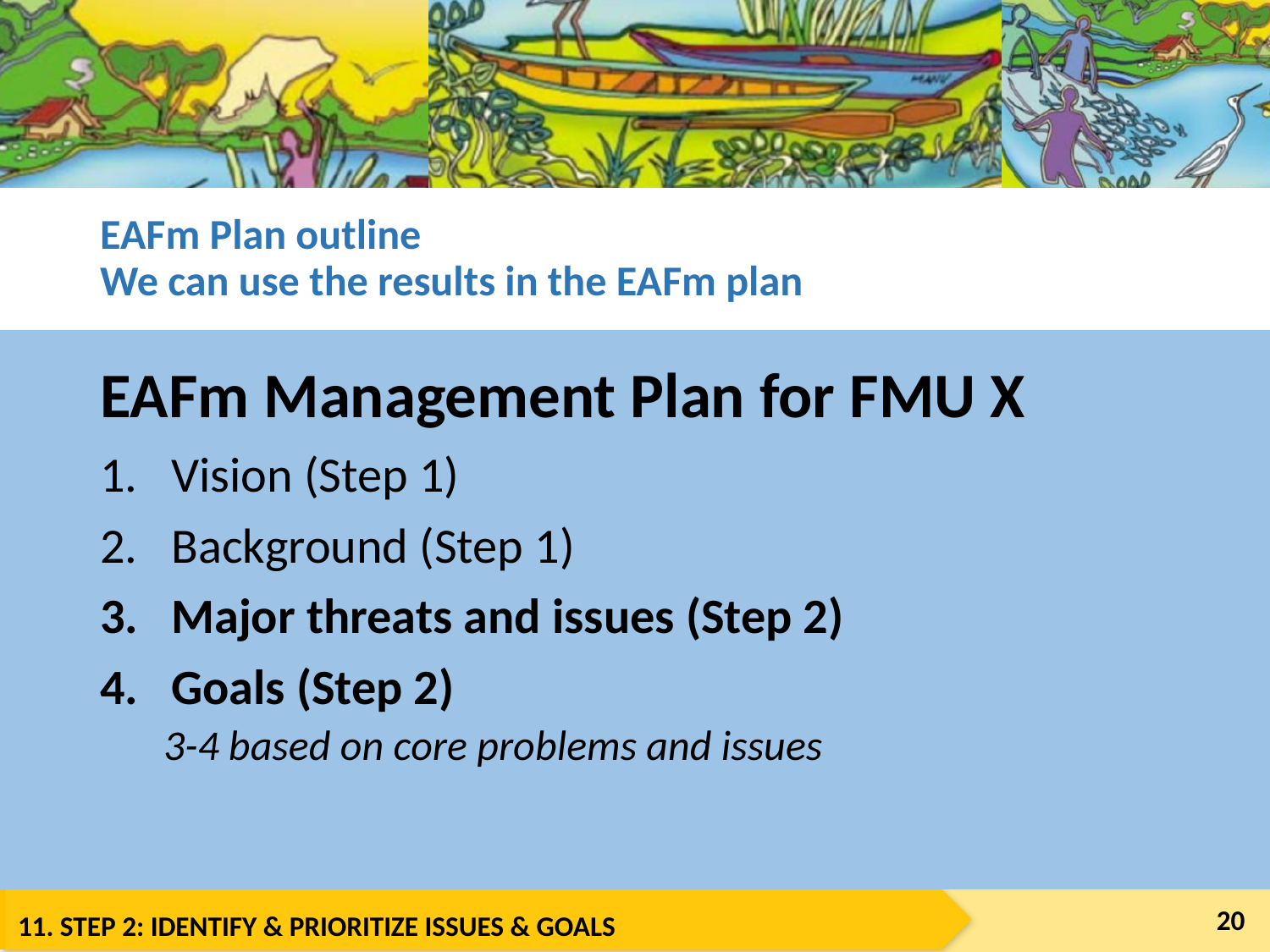

# EAFm Plan outline We can use the results in the EAFm plan

EAFm Management Plan for FMU X
Vision (Step 1)
Background (Step 1)
Major threats and issues (Step 2)
Goals (Step 2)
3-4 based on core problems and issues

20